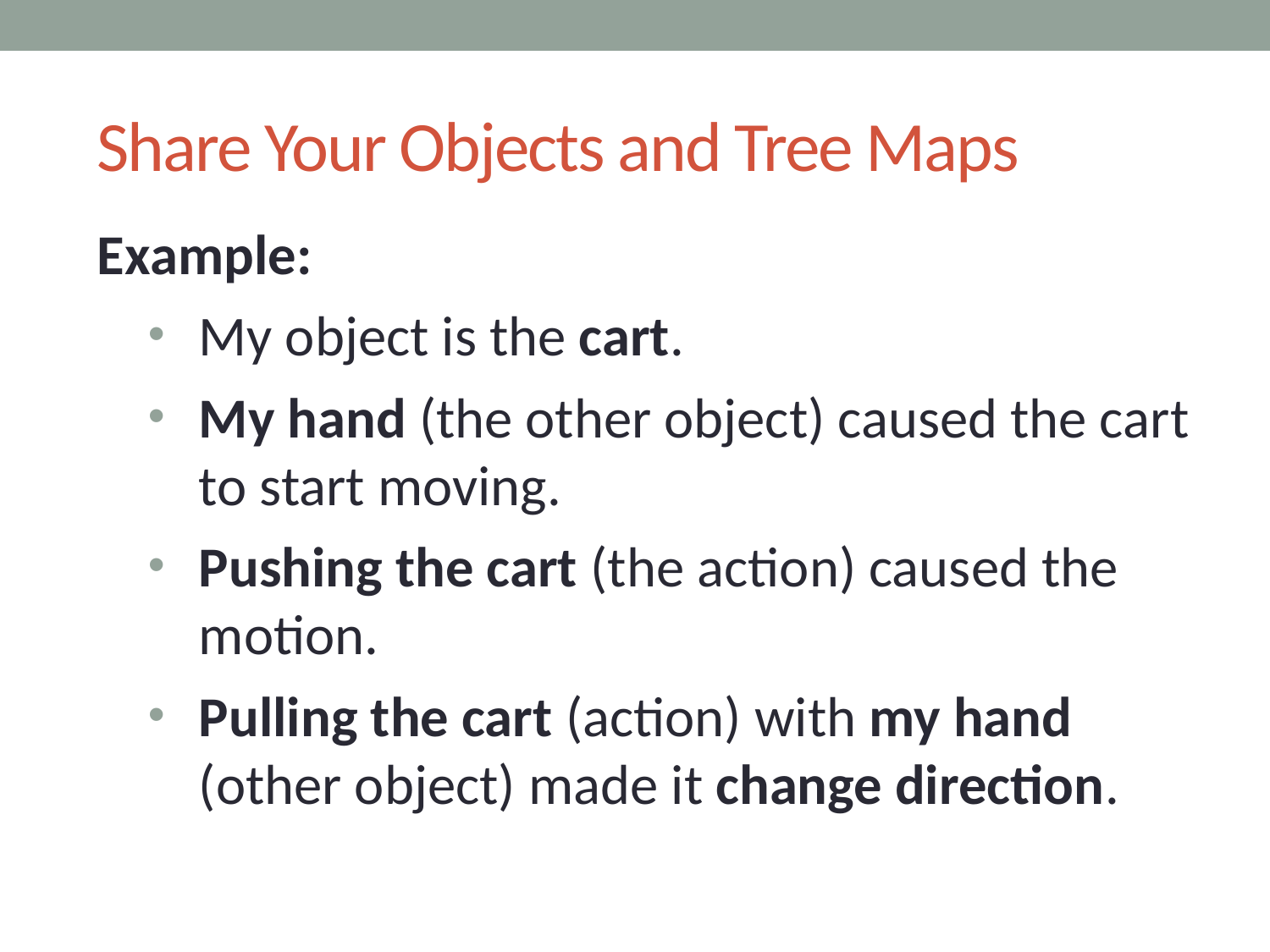

# Share Your Objects and Tree Maps
Example:
My object is the cart.
My hand (the other object) caused the cart to start moving.
Pushing the cart (the action) caused the motion.
Pulling the cart (action) with my hand (other object) made it change direction.